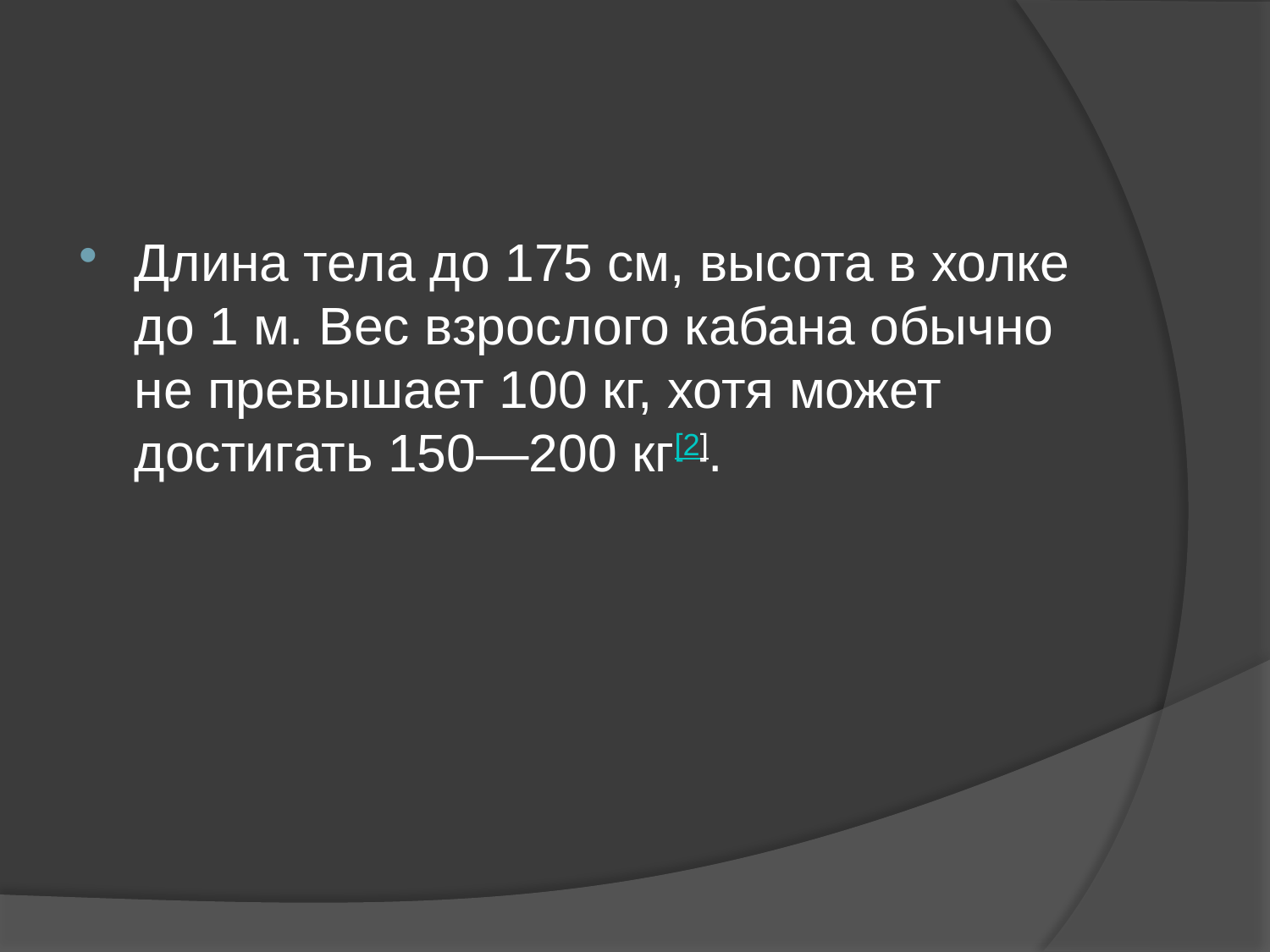

#
Длина тела до 175 см, высота в холке до 1 м. Вес взрослого кабана обычно не превышает 100 кг, хотя может достигать 150—200 кг[2].